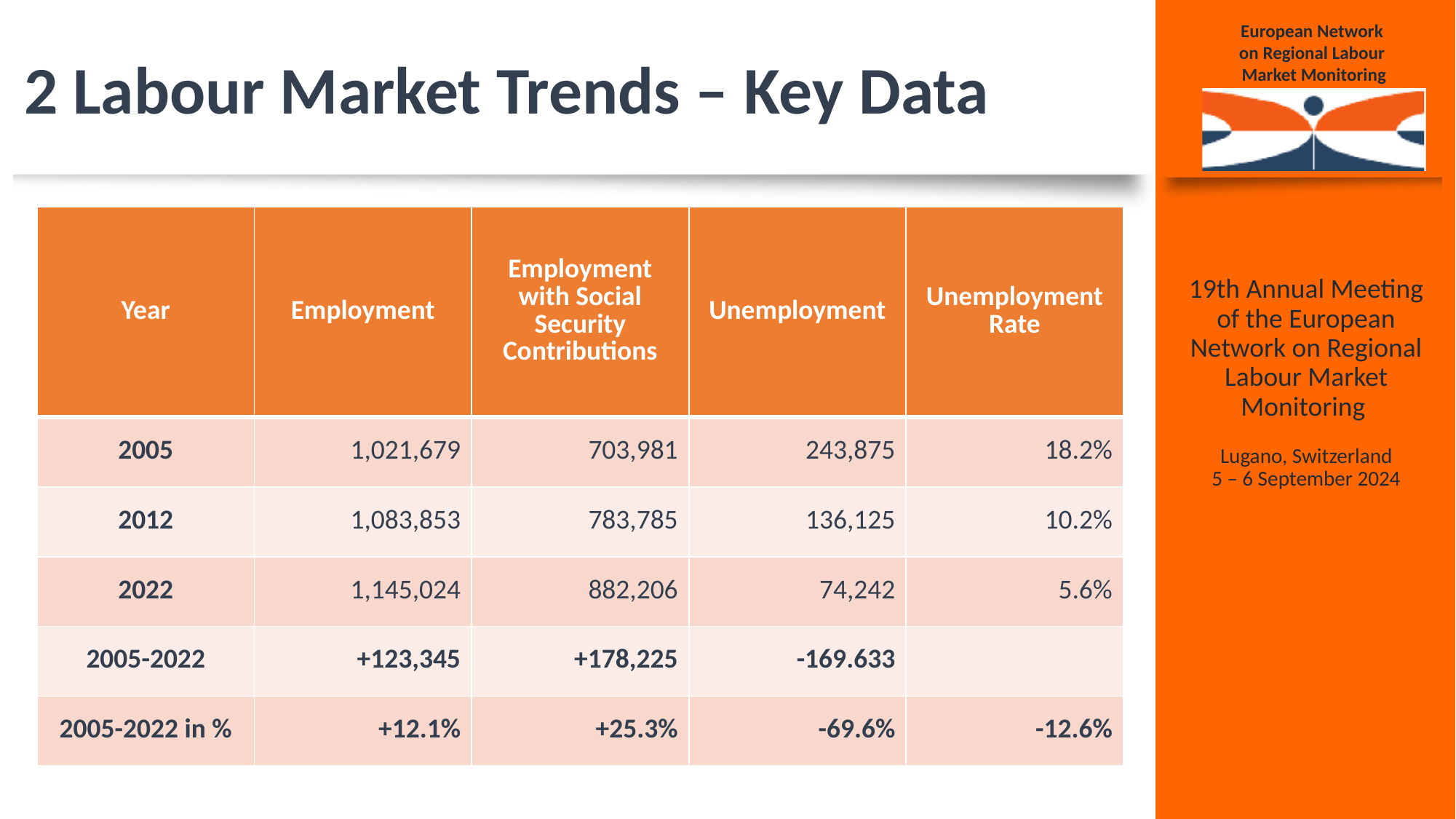

# 2 Labour Market Trends – Key Data
| Year | Employment | Employment with Social Security Contributions | Unemployment | Unemployment Rate |
| --- | --- | --- | --- | --- |
| 2005 | 1,021,679 | 703,981 | 243,875 | 18.2% |
| 2012 | 1,083,853 | 783,785 | 136,125 | 10.2% |
| 2022 | 1,145,024 | 882,206 | 74,242 | 5.6% |
| 2005-2022 | +123,345 | +178,225 | -169.633 |  |
| 2005-2022 in % | +12.1% | +25.3% | -69.6% | -12.6% |